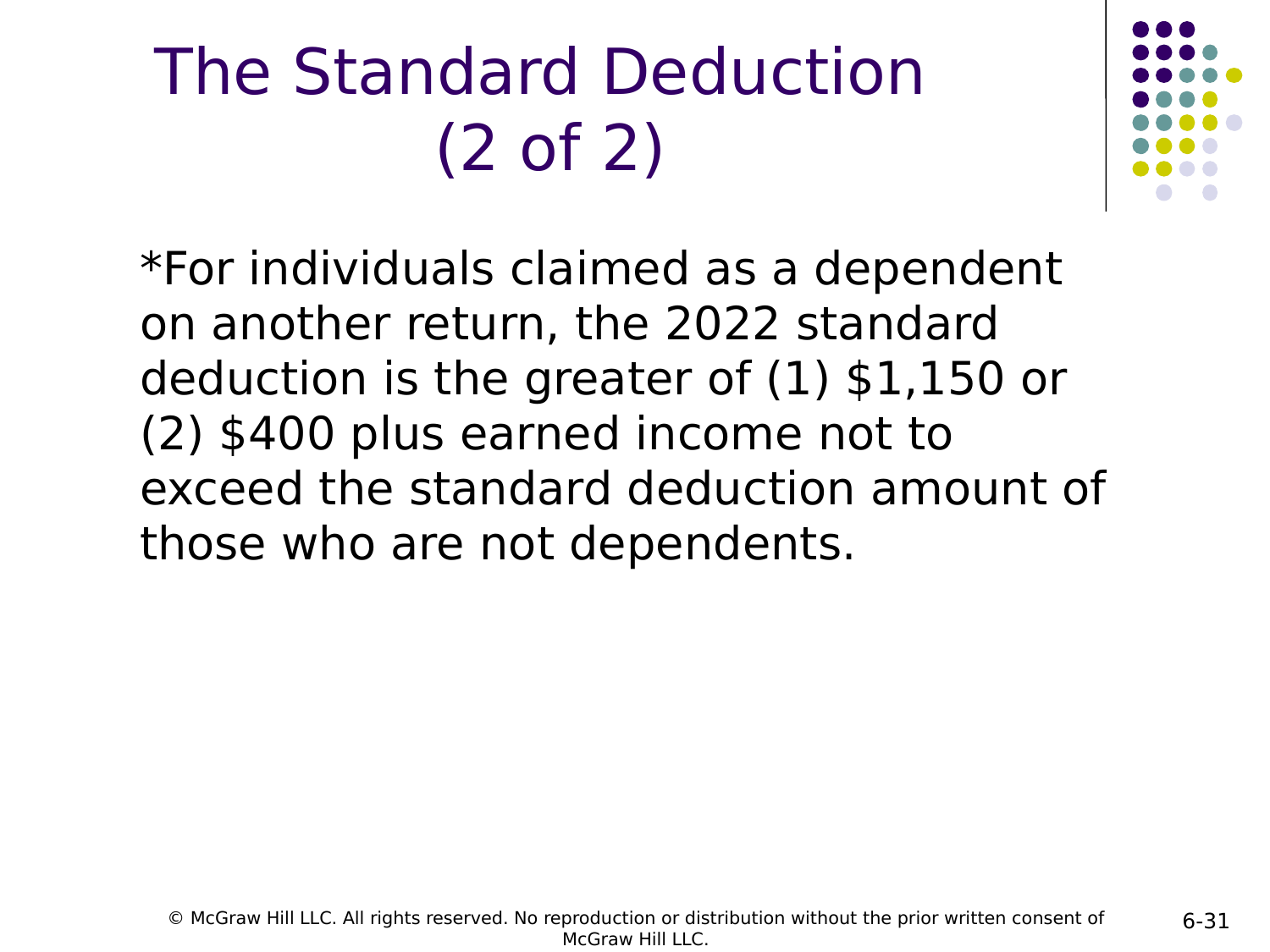

# The Standard Deduction (2 of 2)
*For individuals claimed as a dependent on another return, the 2022 standard deduction is the greater of (1) $1,150 or (2) $400 plus earned income not to exceed the standard deduction amount of those who are not dependents.